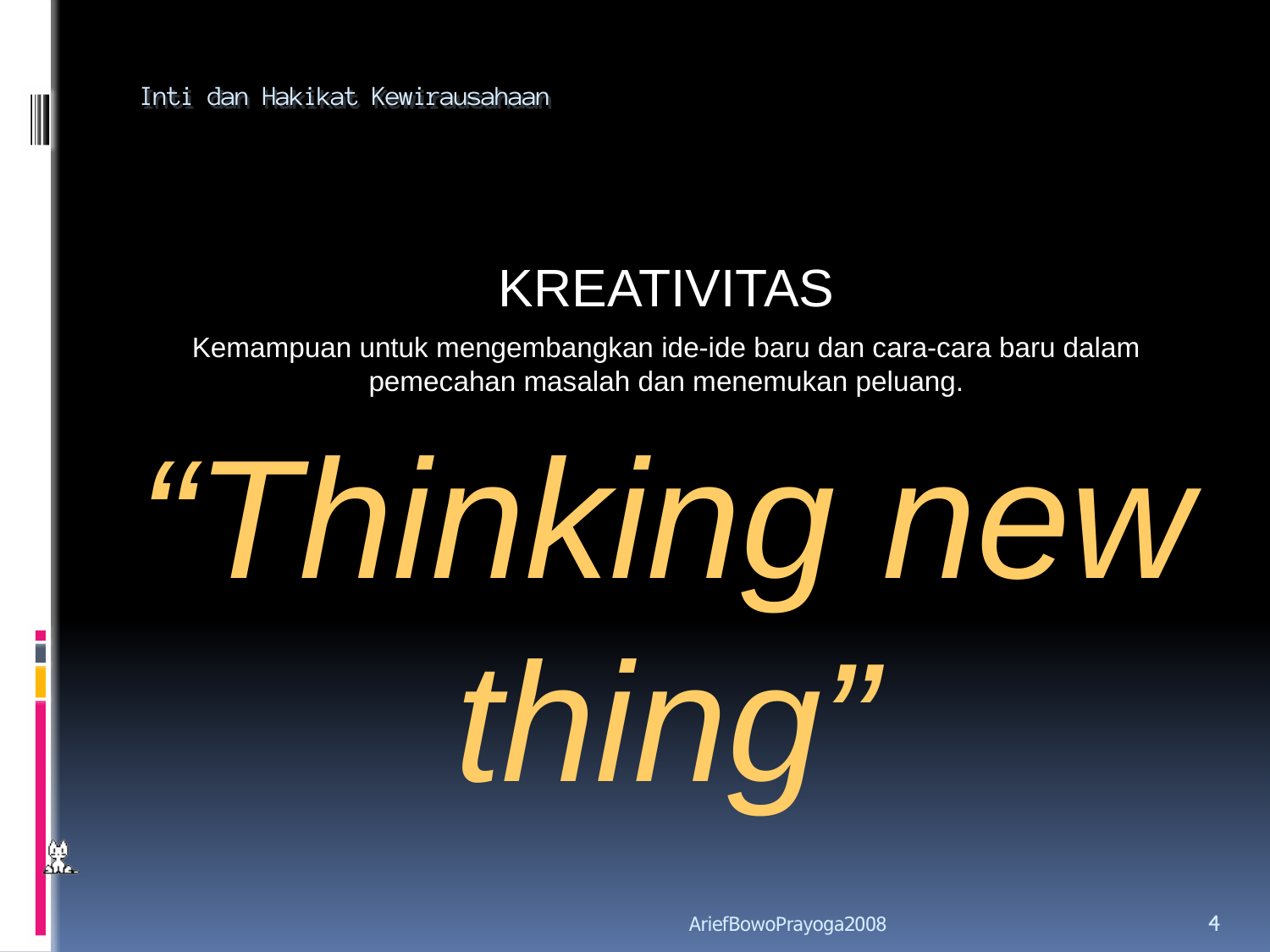

# Inti dan Hakikat Kewirausahaan
KREATIVITAS
Kemampuan untuk mengembangkan ide-ide baru dan cara-cara baru dalam pemecahan masalah dan menemukan peluang.
“Thinking new thing”
AriefBowoPrayoga2008
4